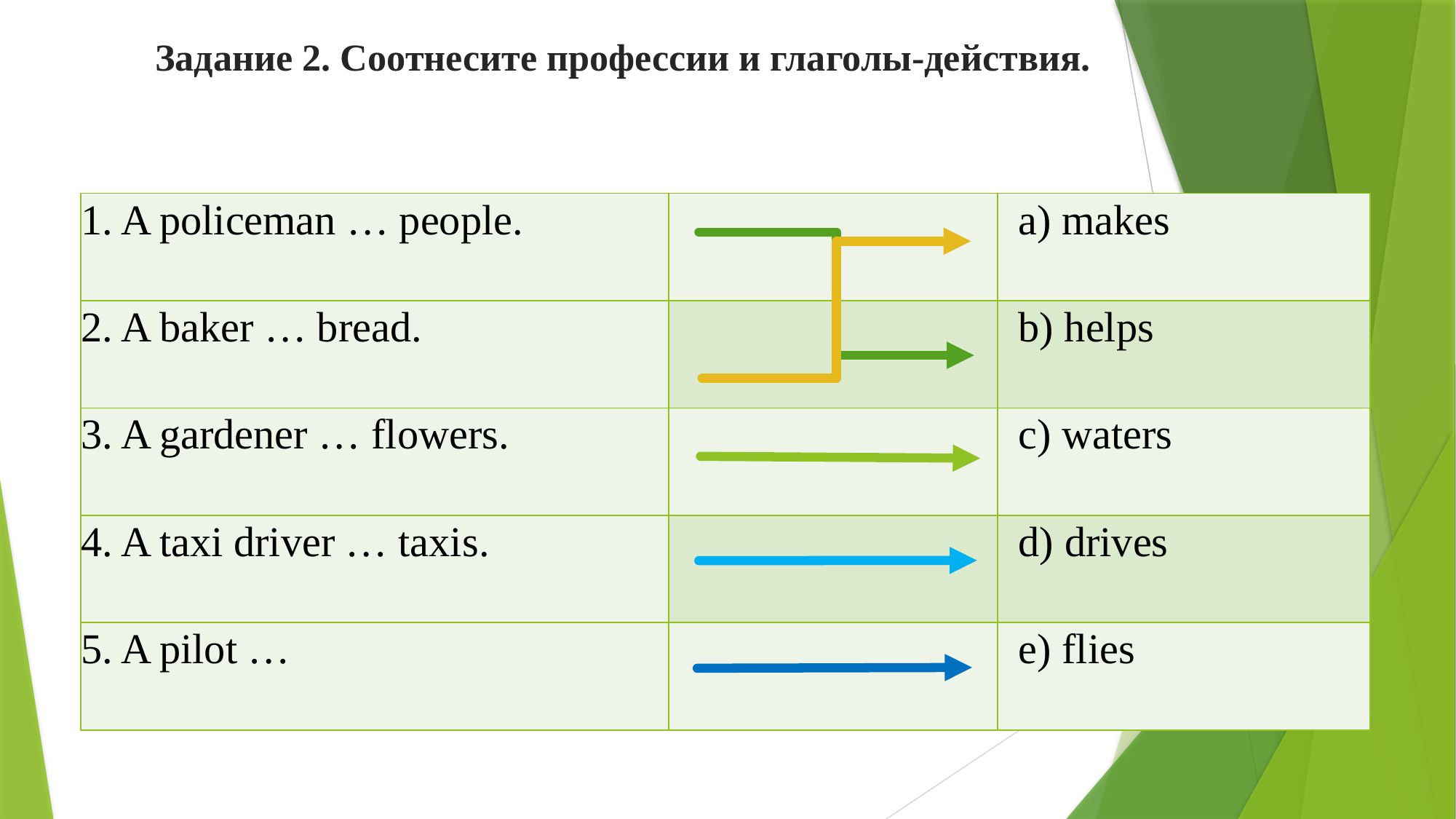

# Задание 2. Соотнесите профессии и глаголы-действия.
| 1. A policeman … people. |  | a) makes |
| --- | --- | --- |
| 2. A baker … bread. |  | b) helps |
| 3. A gardener … flowers. |  | c) waters |
| 4. A taxi driver … taxis. |  | d) drives |
| 5. A pilot … |  | e) flies |